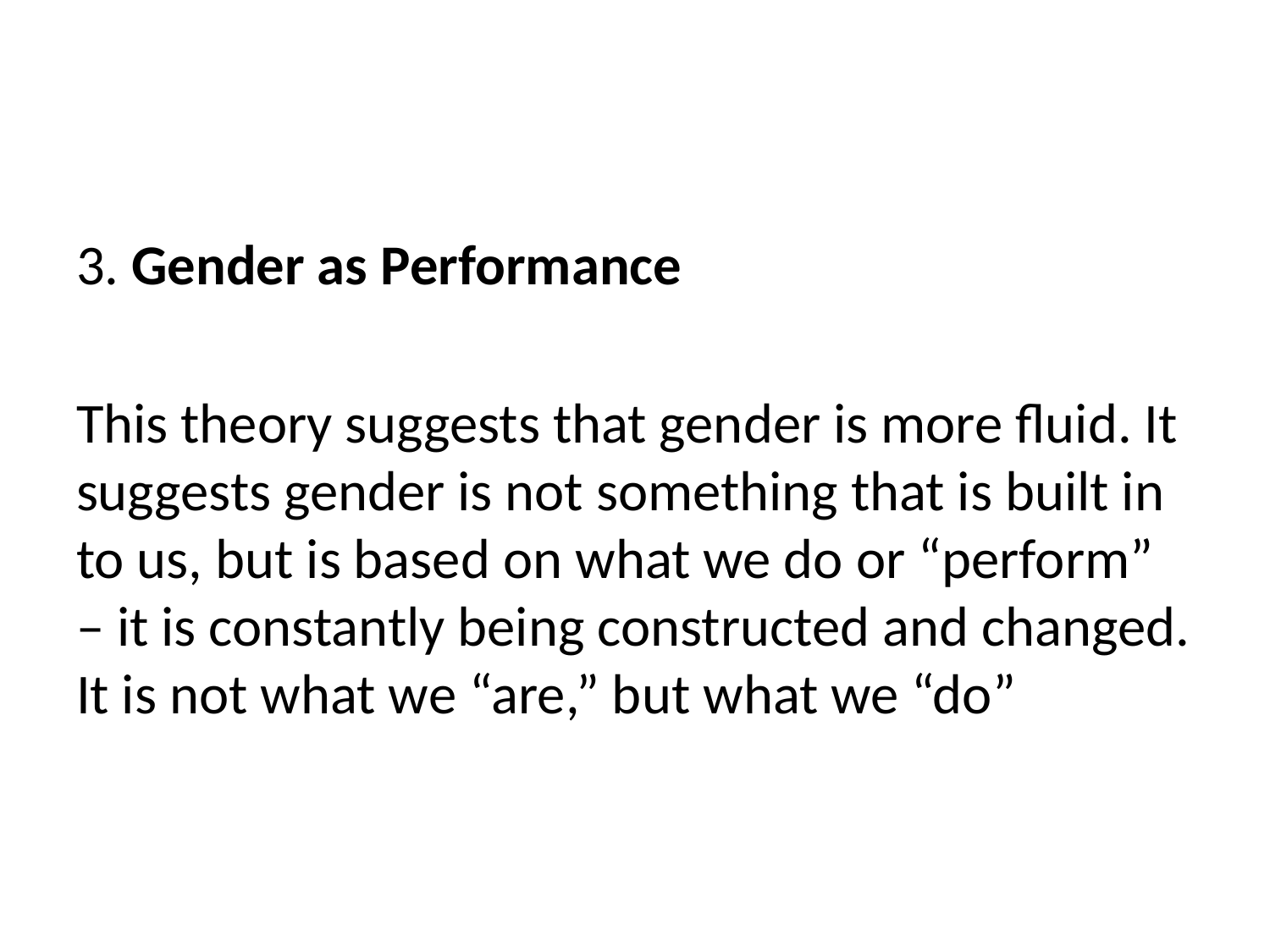

#
3. Gender as Performance

This theory suggests that gender is more fluid. It suggests gender is not something that is built in to us, but is based on what we do or “perform” – it is constantly being constructed and changed. It is not what we “are,” but what we “do”